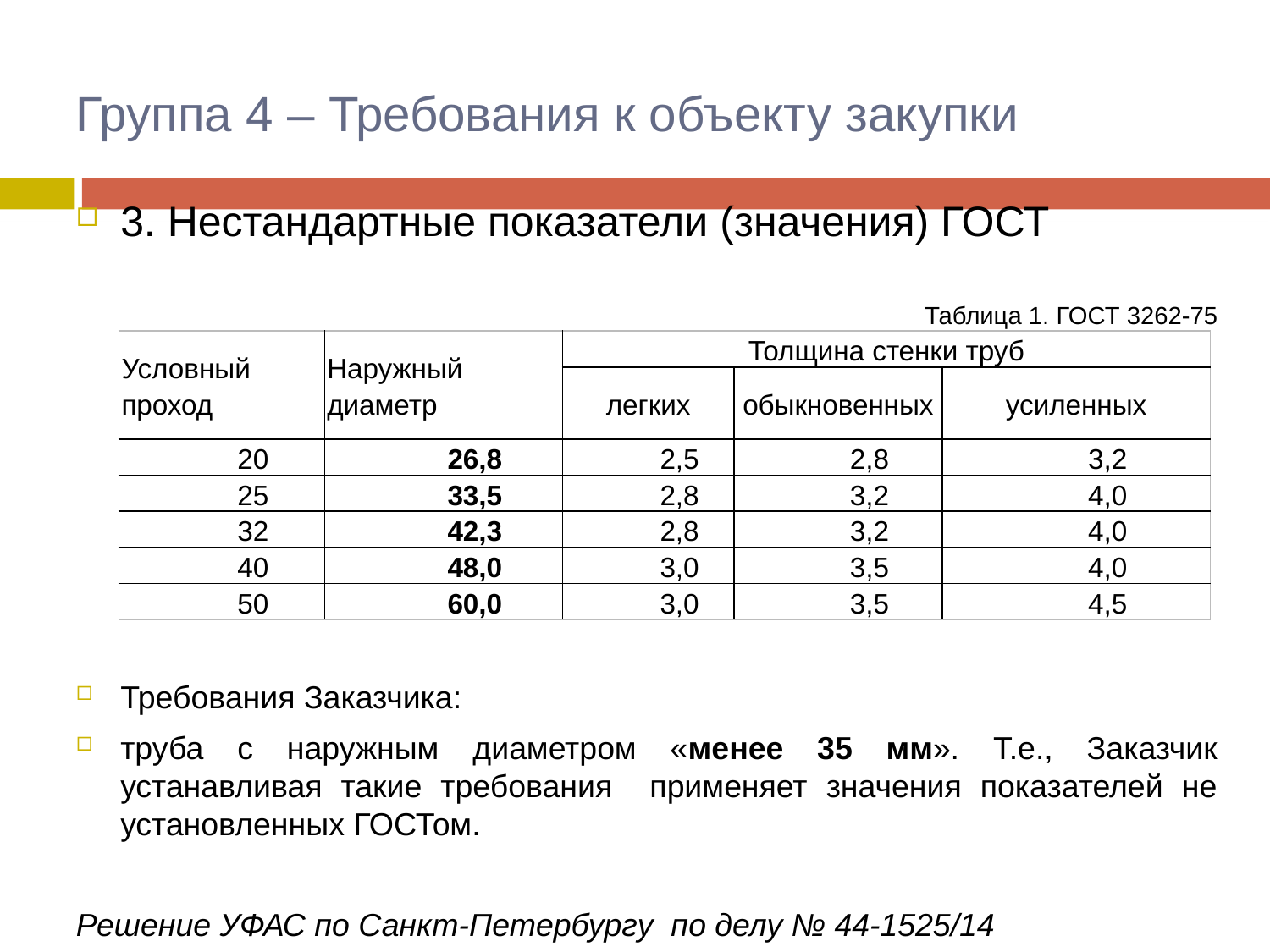

# Группа 4 – Требования к объекту закупки

3. Нестандартные показатели (значения) ГОСТ

Таблица 1. ГОСТ 3262-75

Требования Заказчика:
труба с наружным диаметром «менее 35 мм». Т.е., Заказчик устанавливая такие требования  применяет значения показателей не установленных ГОСТом.

Решение УФАС по Санкт-Петербургу  по делу № 44-1525/14

| Условный проход | Наружный диаметр | Толщина стенки труб |  |  |
| --- | --- | --- | --- | --- |
|  |  | легких | обыкновенных | усиленных |
| 20 | 26,8 | 2,5 | 2,8 | 3,2 |
| 25 | 33,5 | 2,8 | 3,2 | 4,0 |
| 32 | 42,3 | 2,8 | 3,2 | 4,0 |
| 40 | 48,0 | 3,0 | 3,5 | 4,0 |
| 50 | 60,0 | 3,0 | 3,5 | 4,5 |